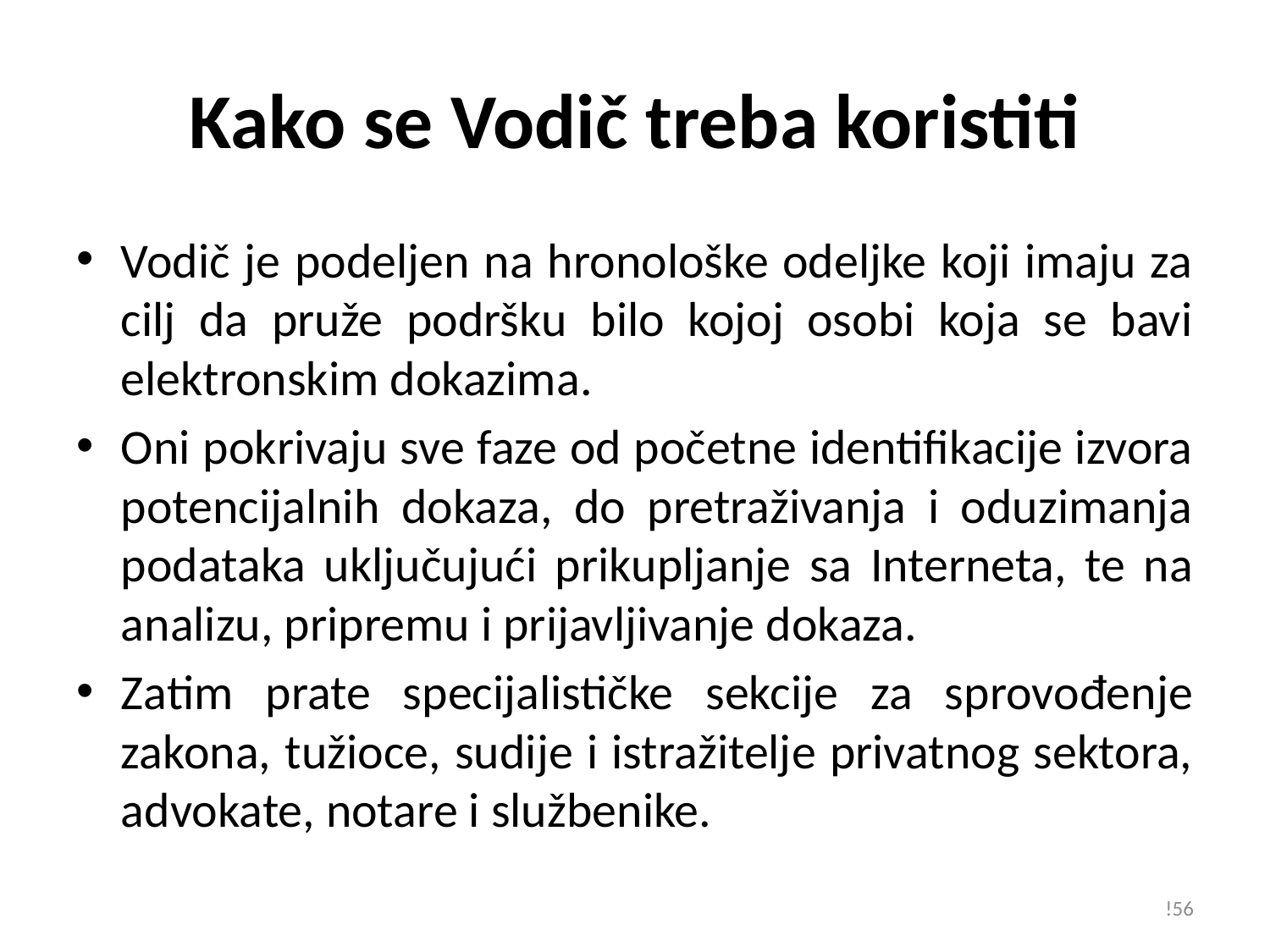

# Kako se Vodič treba koristiti
Vodič je podeljen na hronološke odeljke koji imaju za cilj da pruže podršku bilo kojoj osobi koja se bavi elektronskim dokazima.
Oni pokrivaju sve faze od početne identifikacije izvora potencijalnih dokaza, do pretraživanja i oduzimanja podataka uključujući prikupljanje sa Interneta, te na analizu, pripremu i prijavljivanje dokaza.
Zatim prate specijalističke sekcije za sprovođenje zakona, tužioce, sudije i istražitelje privatnog sektora, advokate, notare i službenike.
!56